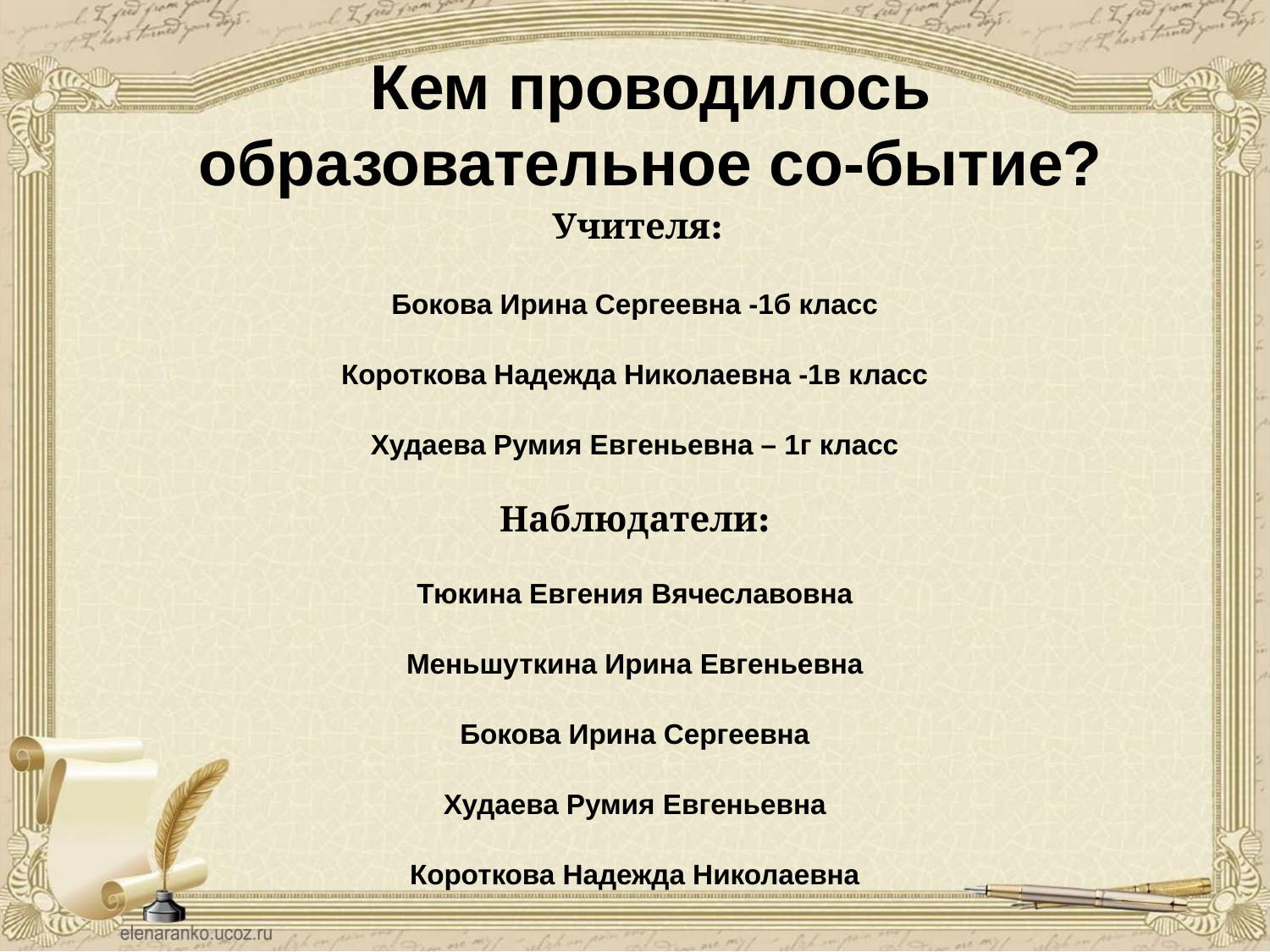

# Кем проводилось образовательное со-бытие?
 Учителя:
Бокова Ирина Сергеевна -1б класс
Короткова Надежда Николаевна -1в класс
Худаева Румия Евгеньевна – 1г класс
Наблюдатели:
Тюкина Евгения Вячеславовна
Меньшуткина Ирина Евгеньевна
Бокова Ирина Сергеевна
Худаева Румия Евгеньевна
Короткова Надежда Николаевна